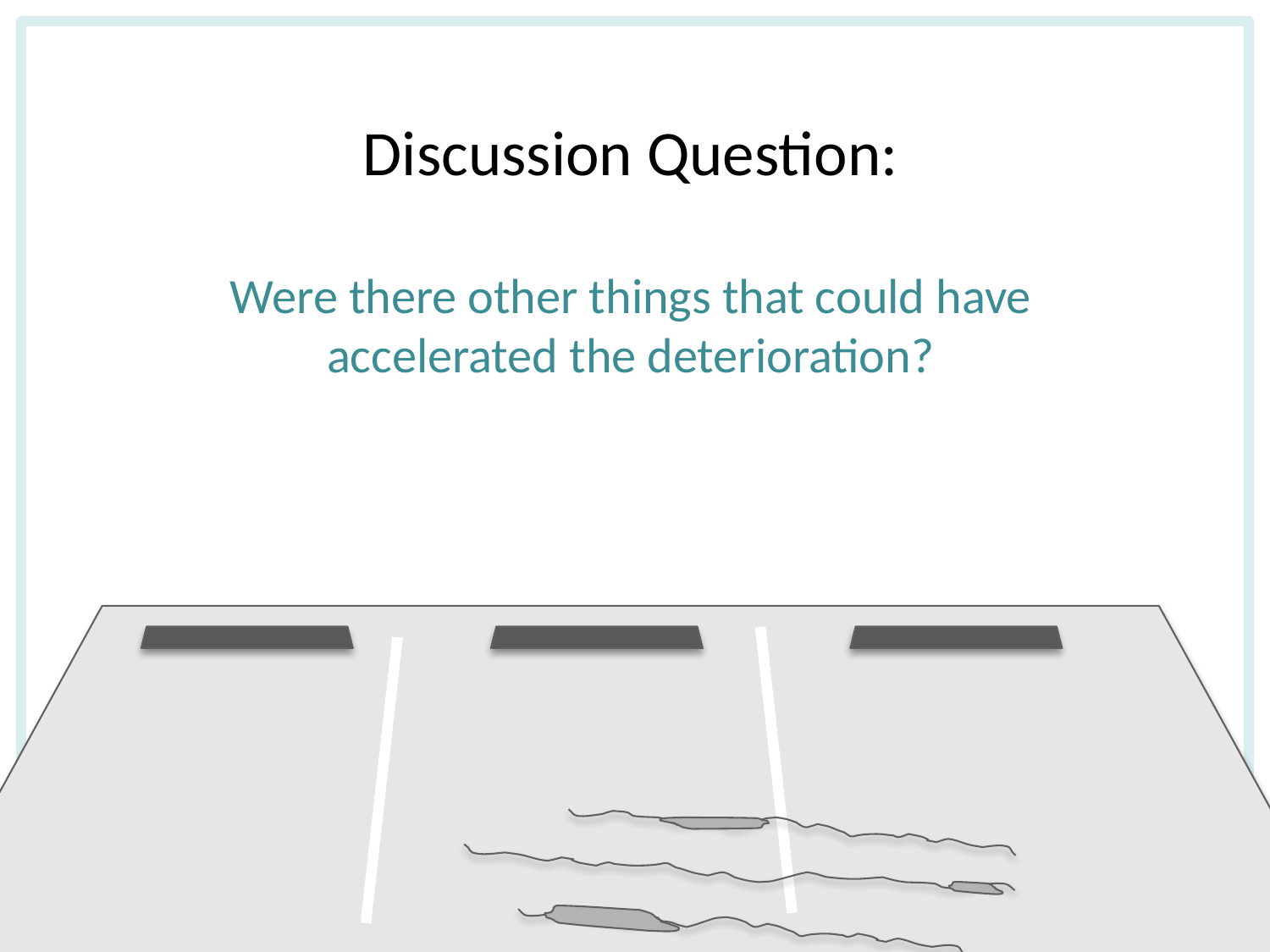

Discussion Question:

Were there other things that could have accelerated the deterioration?